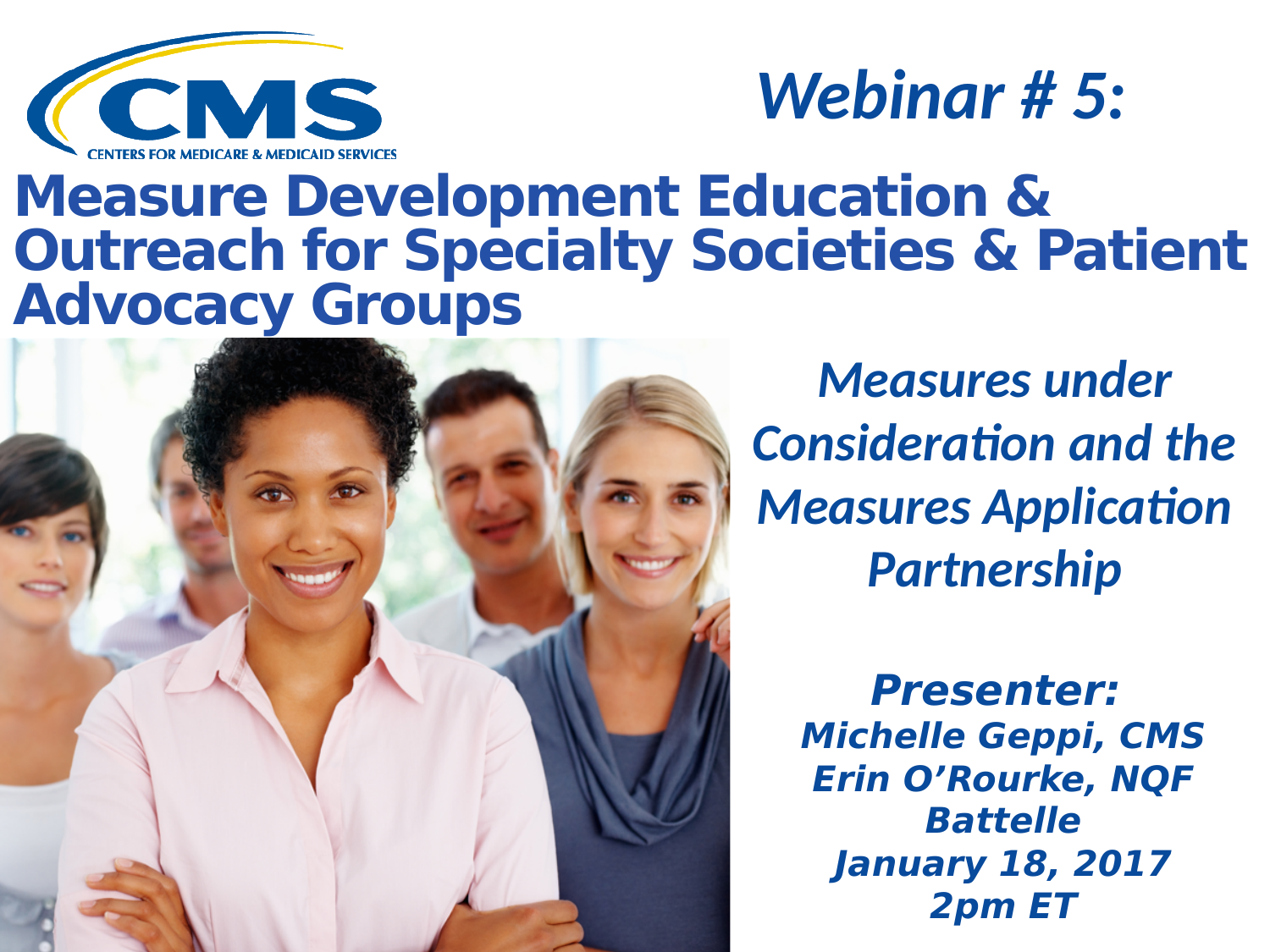

Webinar # 5:
# Measure Development Education & Outreach for Specialty Societies & Patient Advocacy Groups
Measures under Consideration and the Measures Application Partnership
Presenter:
Michelle Geppi, CMS
Erin O’Rourke, NQF
Battelle
January 18, 2017
2pm ET